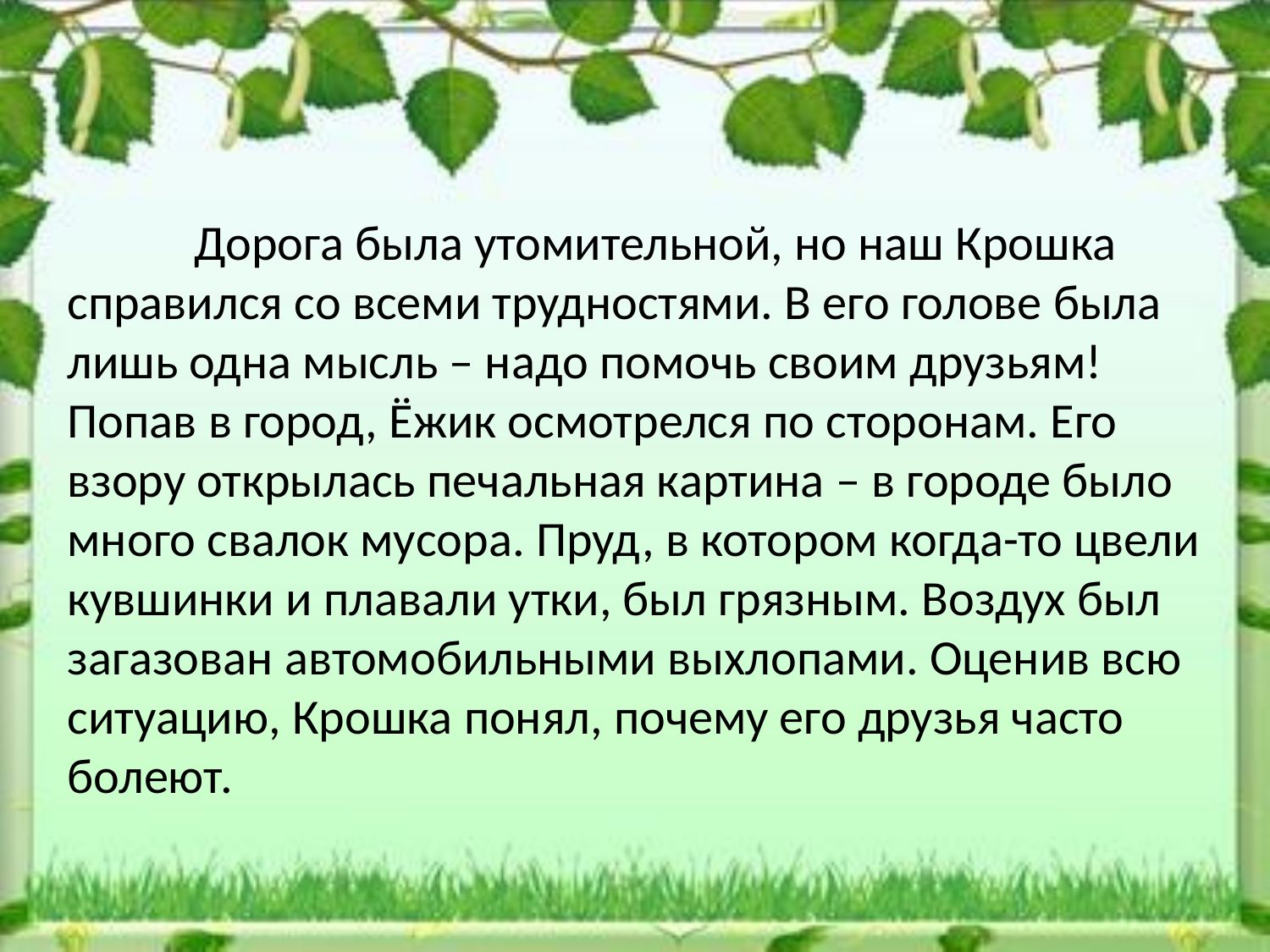

Дорога была утомительной, но наш Крошка справился со всеми трудностями. В его голове была лишь одна мысль – надо помочь своим друзьям!
Попав в город, Ёжик осмотрелся по сторонам. Его взору открылась печальная картина – в городе было много свалок мусора. Пруд, в котором когда-то цвели кувшинки и плавали утки, был грязным. Воздух был загазован автомобильными выхлопами. Оценив всю ситуацию, Крошка понял, почему его друзья часто болеют.